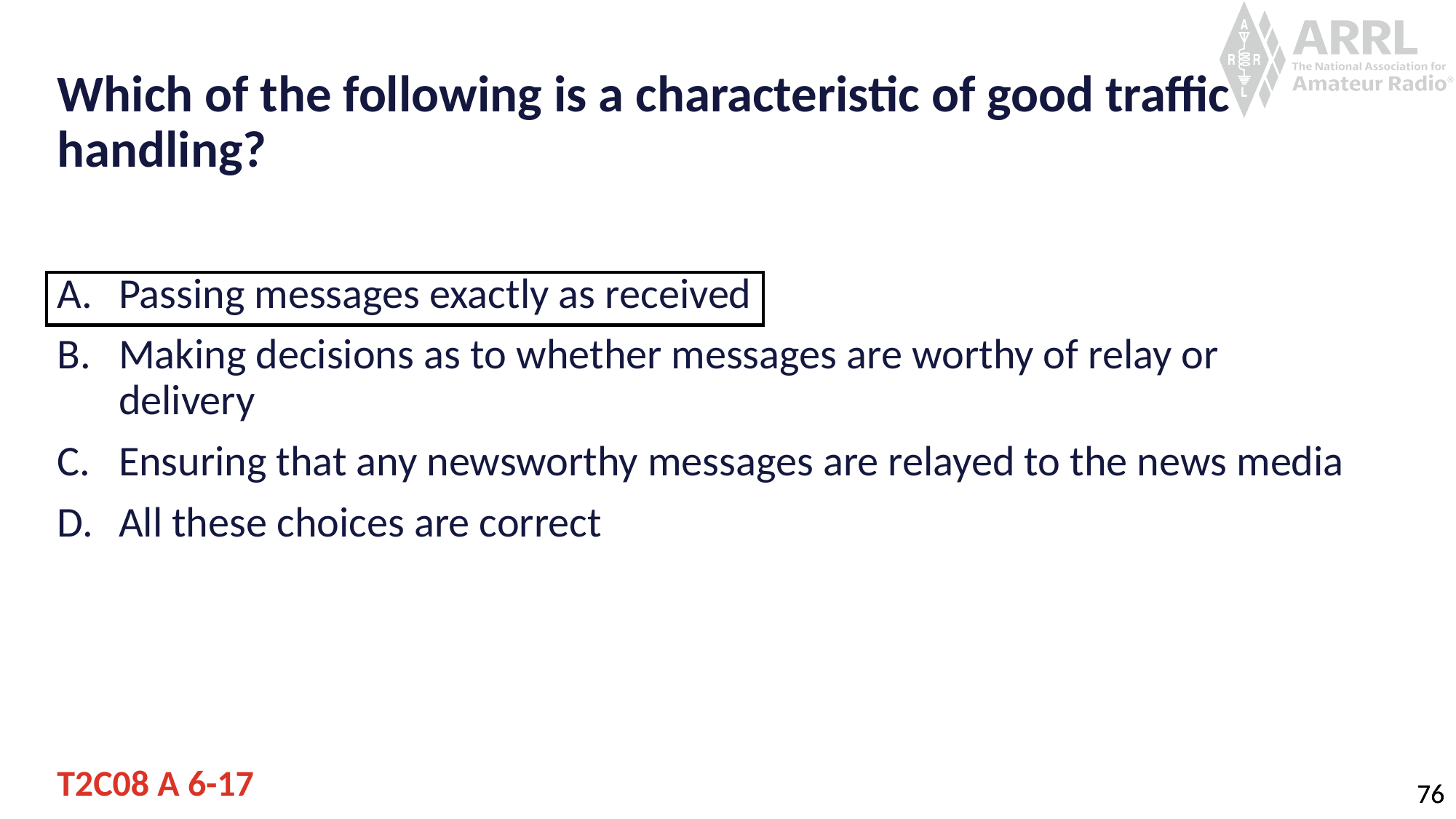

# Which of the following is a characteristic of good traffic handling?
Passing messages exactly as received
Making decisions as to whether messages are worthy of relay or delivery
Ensuring that any newsworthy messages are relayed to the news media
All these choices are correct

T2C08 A 6-17